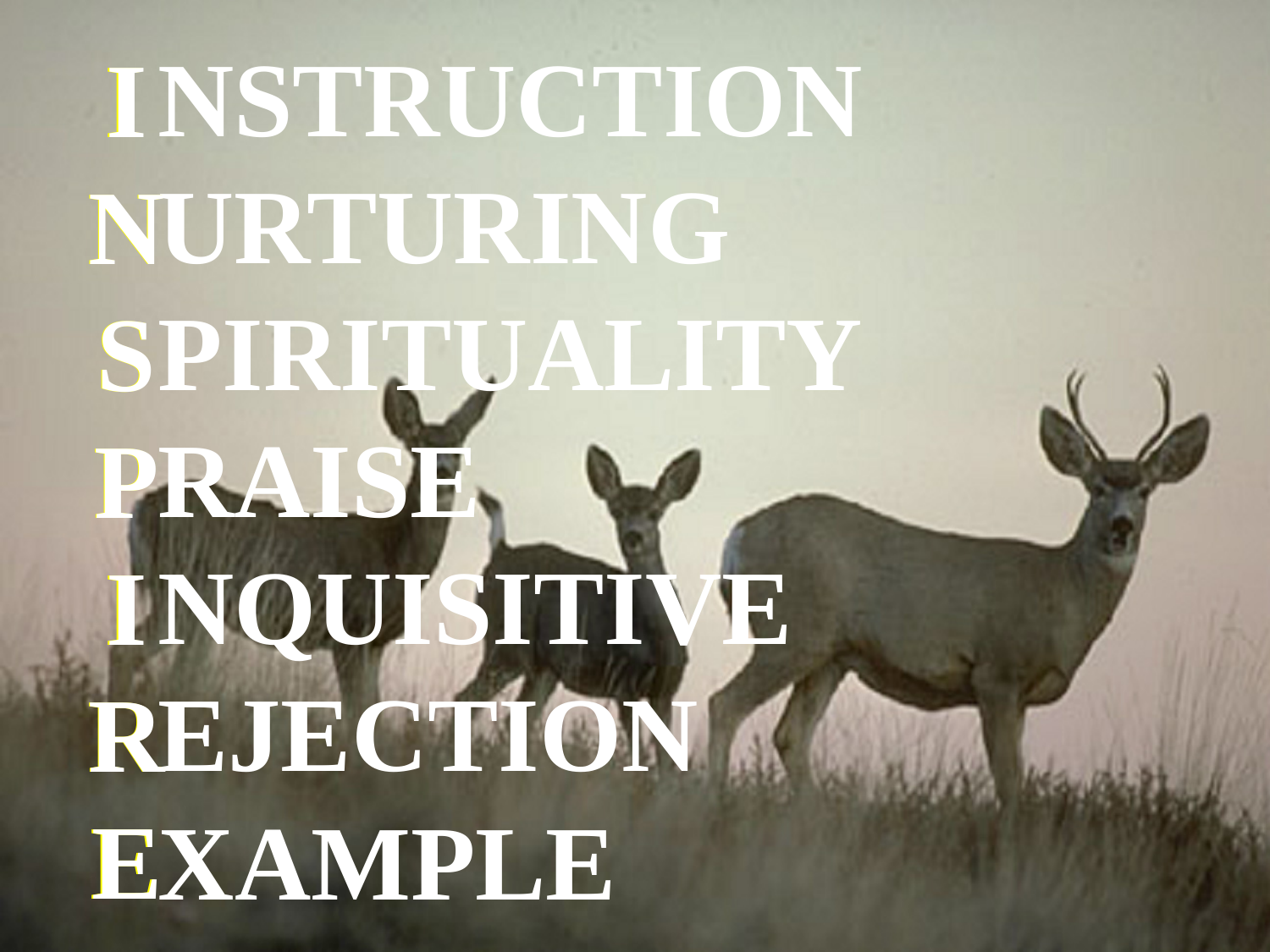

NSTRUCTION
URTURING
PIRITUALITY
RAISE
NQUISITIVE
EJECTION
INSPIRE
INSPIRE
XAMPLE